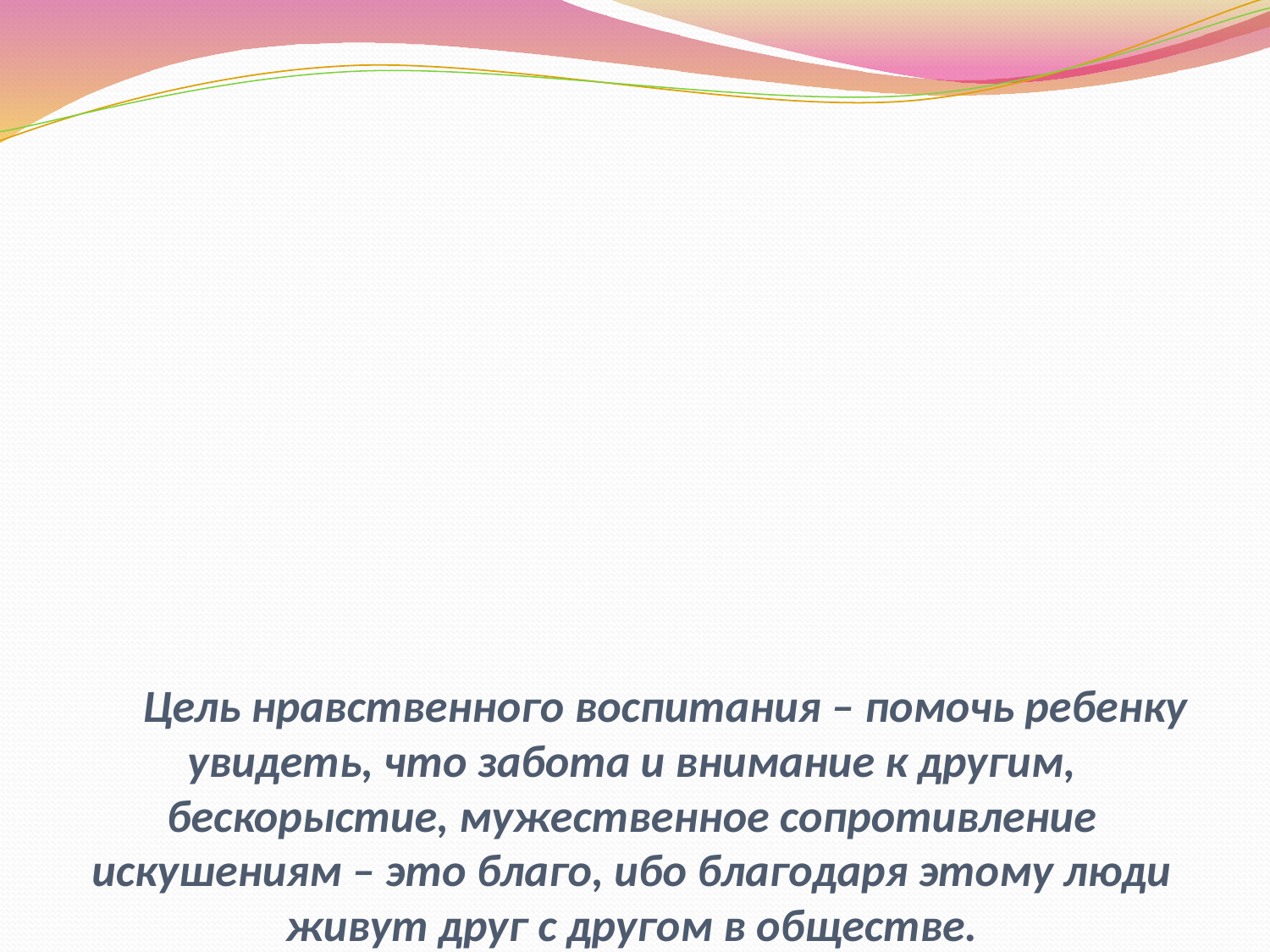

# Цель нравственного воспитания – помочь ребенку увидеть, что забота и внимание к другим, бескорыстие, мужественное сопротивление искушениям – это благо, ибо благодаря этому люди живут друг с другом в обществе.